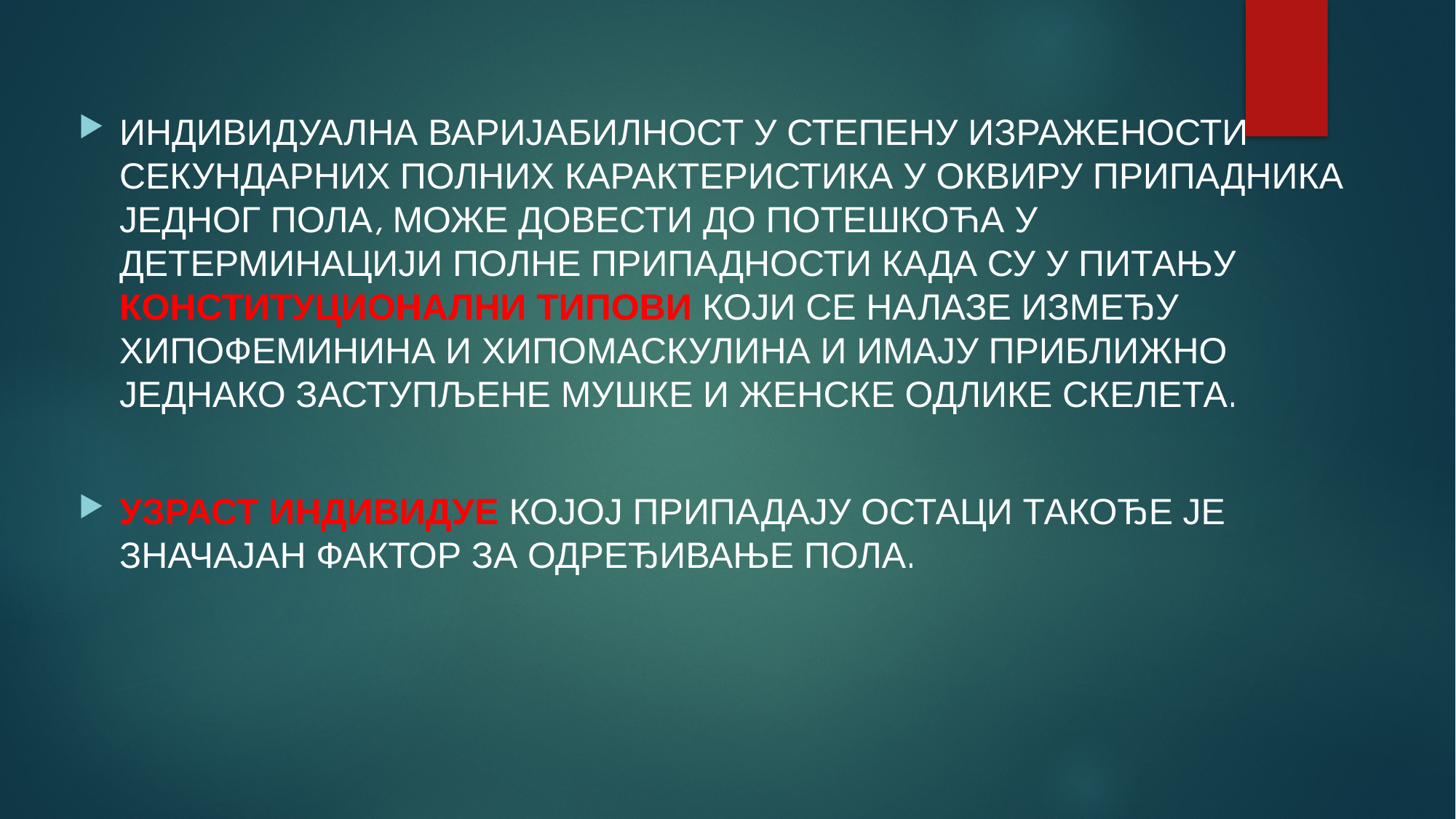

ИНДИВИДУАЛНА ВАРИЈАБИЛНОСТ У СТЕПЕНУ ИЗРАЖЕНОСТИ СЕКУНДАРНИХ ПОЛНИХ КАРАКТЕРИСТИКА У ОКВИРУ ПРИПАДНИКА ЈЕДНОГ ПОЛА, МОЖЕ ДОВЕСТИ ДО ПОТЕШКОЋА У ДЕТЕРМИНАЦИЈИ ПОЛНЕ ПРИПАДНОСТИ КАДА СУ У ПИТАЊУ КОНСТИТУЦИОНАЛНИ ТИПОВИ КОЈИ СЕ НАЛАЗЕ ИЗМЕЂУ ХИПОФЕМИНИНА И ХИПОМАСКУЛИНА И ИМАЈУ ПРИБЛИЖНО ЈЕДНАКО ЗАСТУПЉЕНЕ МУШКЕ И ЖЕНСКЕ ОДЛИКЕ СКЕЛЕТА.

УЗРАСТ ИНДИВИДУЕ КОЈОЈ ПРИПАДАЈУ ОСТАЦИ ТАКОЂЕ ЈЕ ЗНАЧАЈАН ФАКТОР ЗА ОДРЕЂИВАЊЕ ПОЛА.